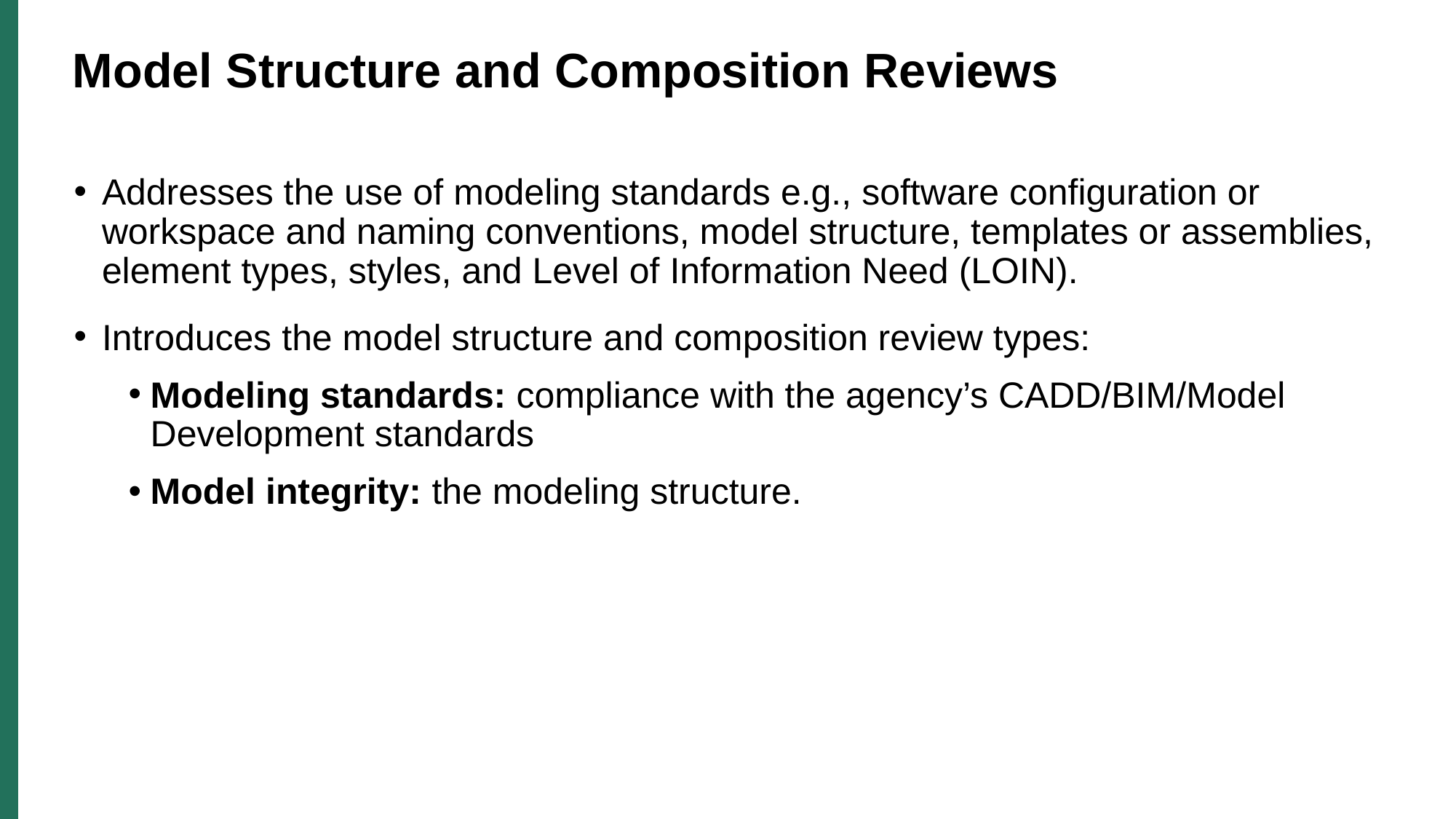

# Model Structure and Composition Reviews
Addresses the use of modeling standards e.g., software configuration or workspace and naming conventions, model structure, templates or assemblies, element types, styles, and Level of Information Need (LOIN).
Introduces the model structure and composition review types:
Modeling standards: compliance with the agency’s CADD/BIM/Model Development standards
Model integrity: the modeling structure.